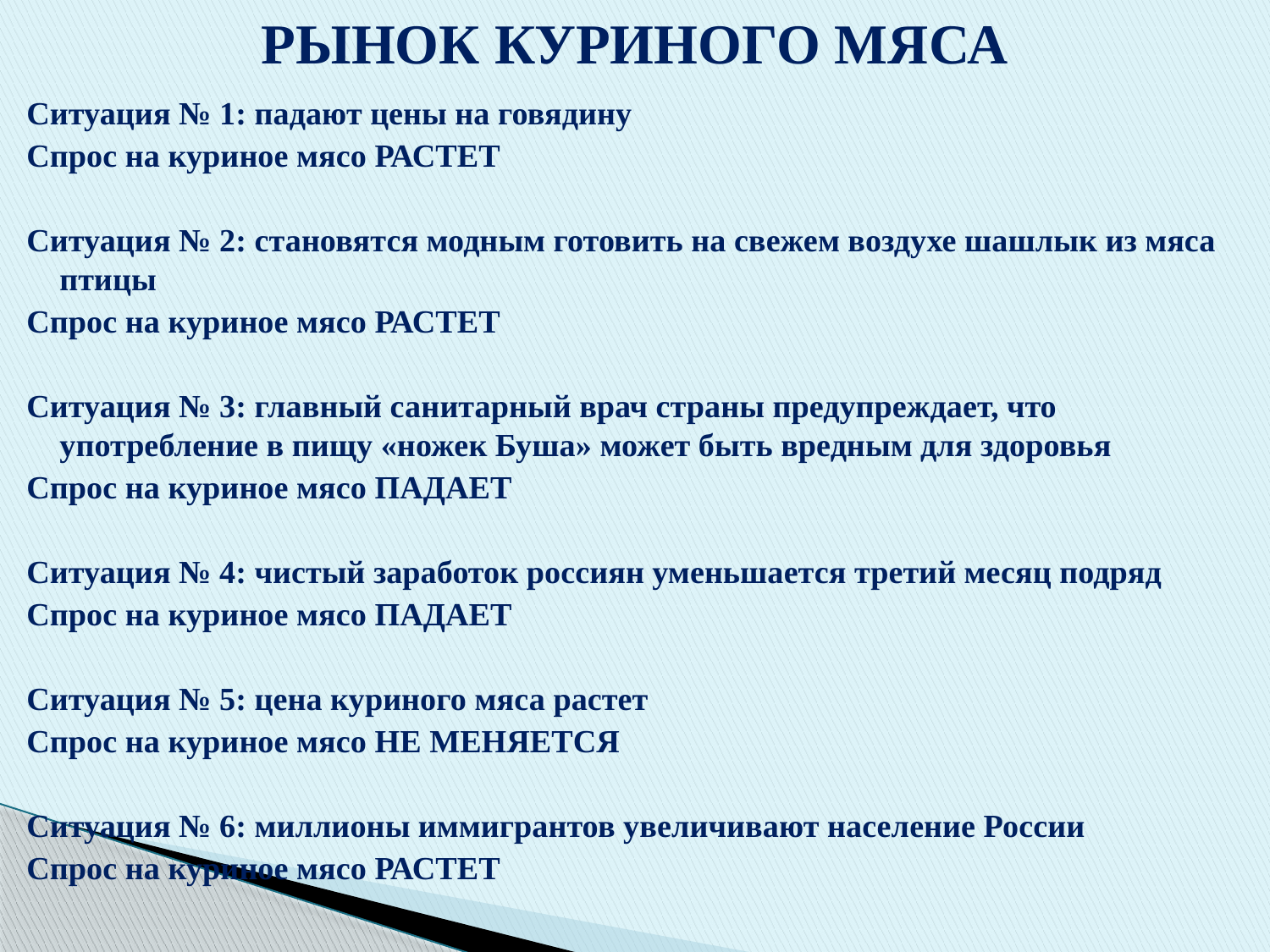

# РЫНОК КУРИНОГО МЯСА
Ситуация № 1: падают цены на говядину
Спрос на куриное мясо РАСТЕТ

Ситуация № 2: становятся модным готовить на свежем воздухе шашлык из мяса птицы
Спрос на куриное мясо РАСТЕТ

Ситуация № 3: главный санитарный врач страны предупреждает, что употребление в пищу «ножек Буша» может быть вредным для здоровья
Спрос на куриное мясо ПАДАЕТ

Ситуация № 4: чистый заработок россиян уменьшается третий месяц подряд
Спрос на куриное мясо ПАДАЕТ

Ситуация № 5: цена куриного мяса растет
Спрос на куриное мясо НЕ МЕНЯЕТСЯ

Ситуация № 6: миллионы иммигрантов увеличивают население России
Спрос на куриное мясо РАСТЕТ